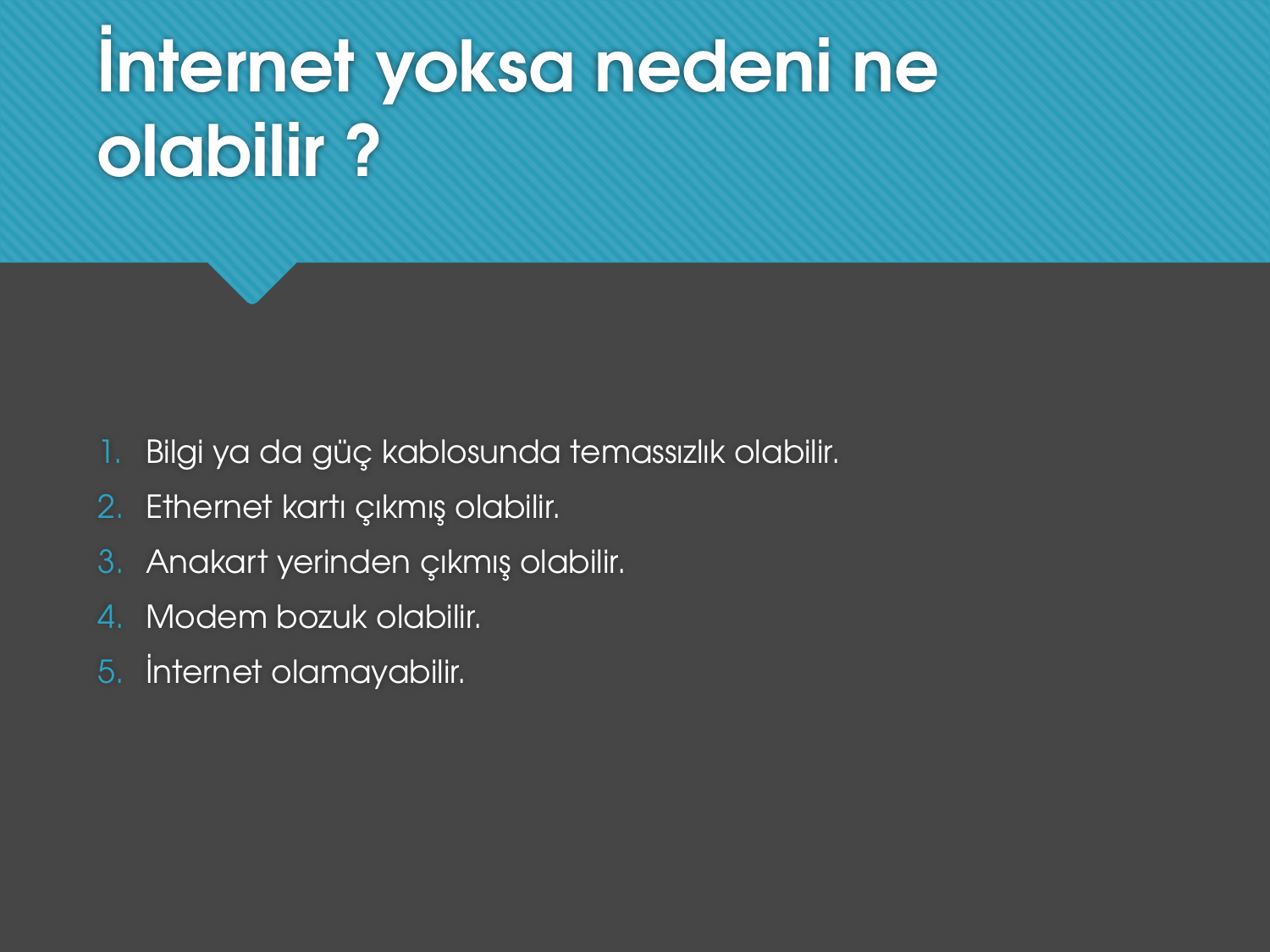

# İnternet yoksa nedeni ne olabilir ?
Bilgi ya da güç kablosunda temassızlık olabilir.
Ethernet kartı çıkmış olabilir.
Anakart yerinden çıkmış olabilir.
Modem bozuk olabilir.
İnternet olamayabilir.